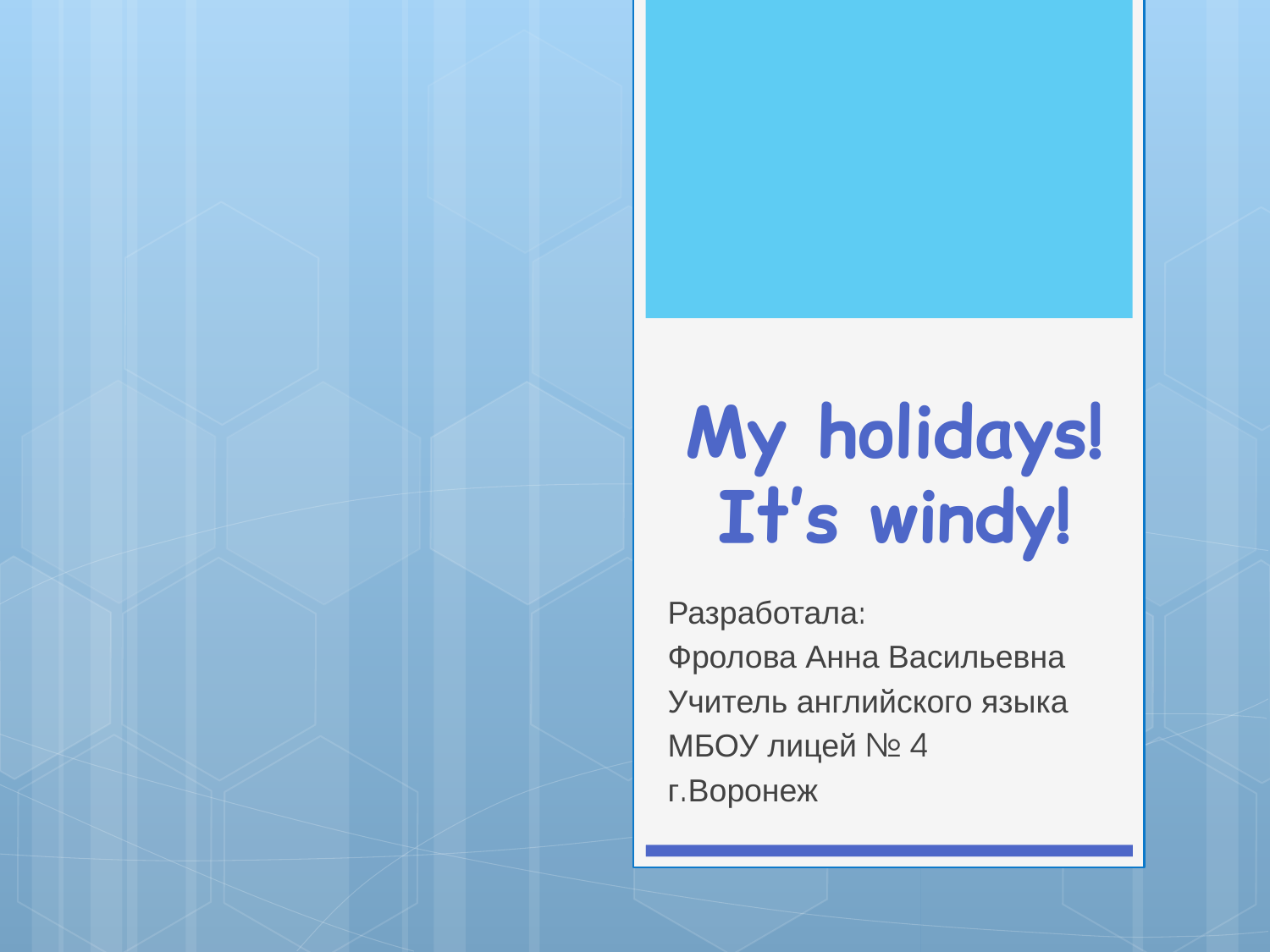

# My holidays! It’s windy!
Разработала:
Фролова Анна Васильевна
Учитель английского языка
МБОУ лицей № 4
г.Воронеж